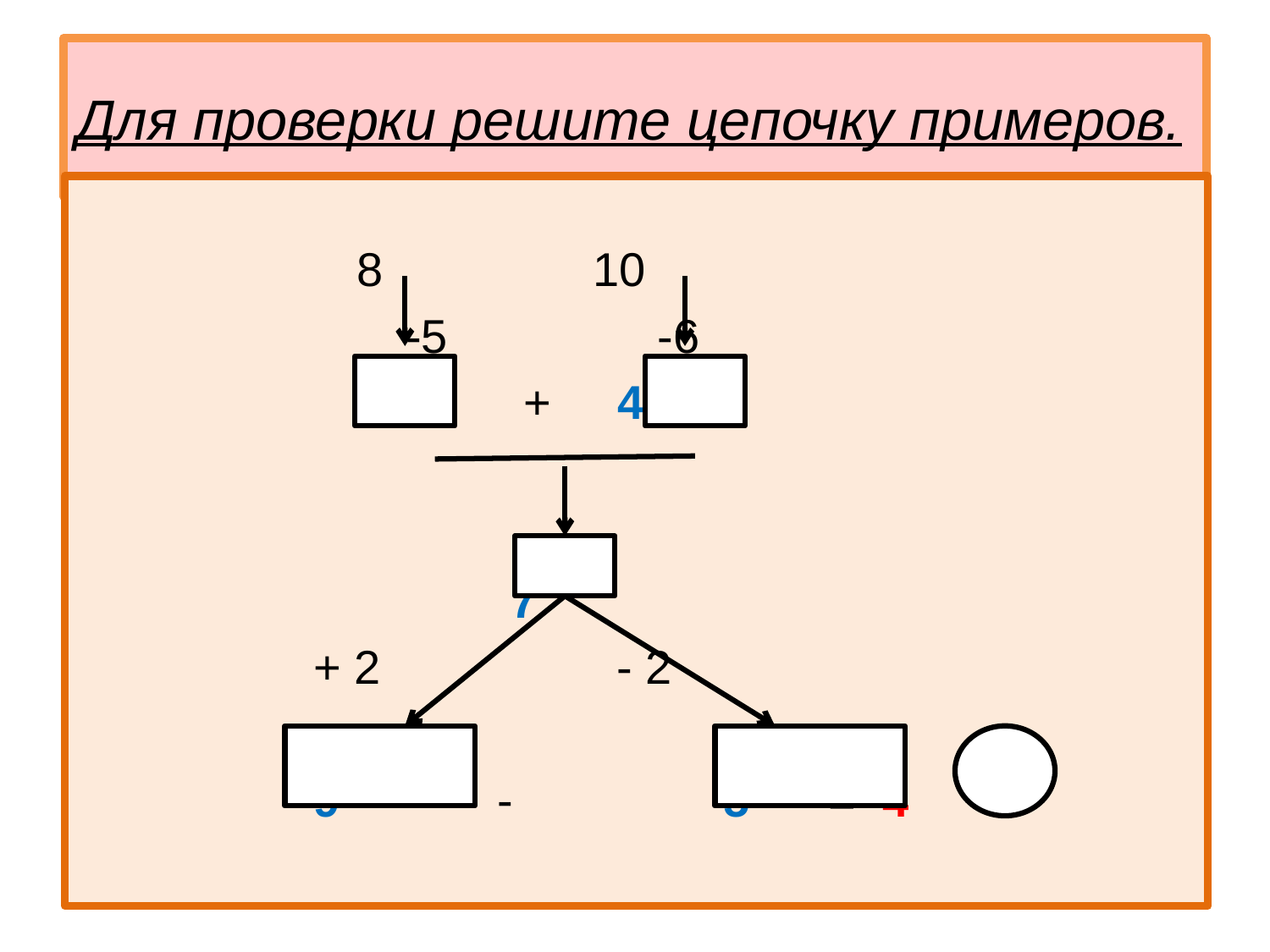

# Для проверки решите цепочку примеров.
                  8                10
                         -5                -6
                     3           +     4

                                 7
                  + 2                  - 2

                  9            -                5      =  4